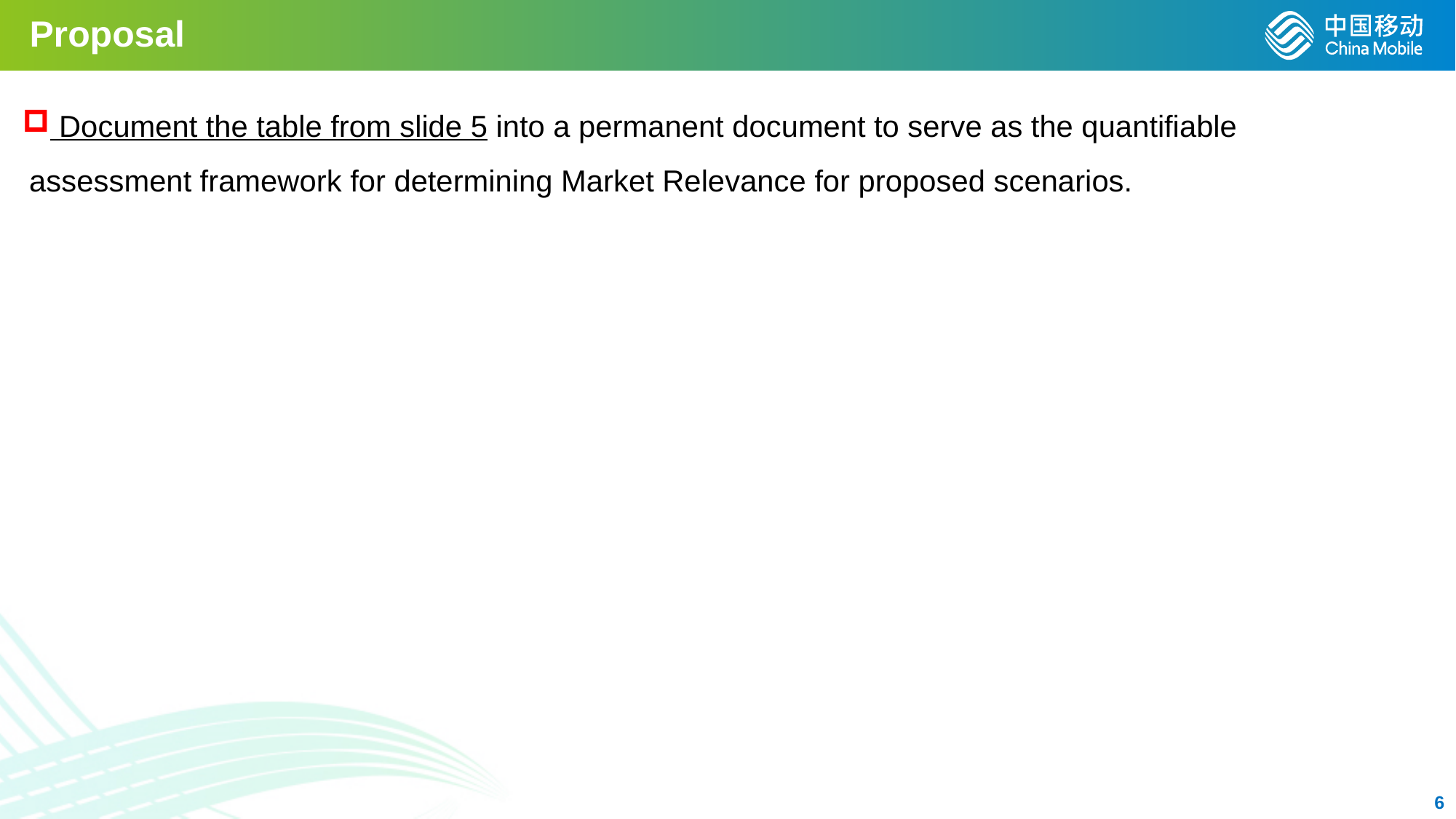

Proposal
 Document the table from slide 5 into a permanent document to serve as the quantifiable 	assessment framework for determining Market Relevance for proposed scenarios.